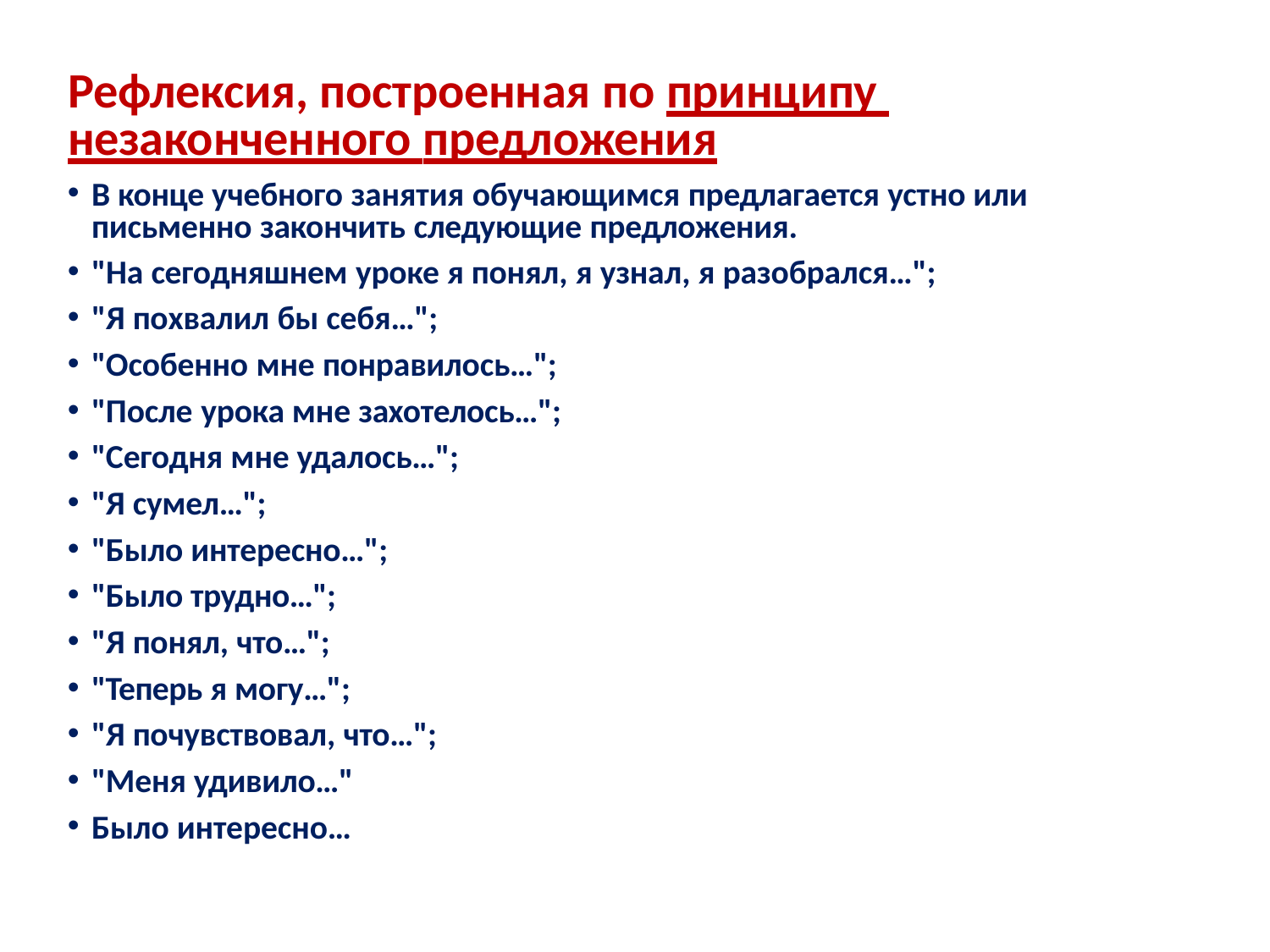

# Рефлексия, построенная по принципу  незаконченного предложения
В конце учебного занятия обучающимся предлагается устно или  письменно закончить следующие предложения.
"На сегодняшнем уроке я понял, я узнал, я разобрался…";
"Я похвалил бы себя…";
"Особенно мне понравилось…";
"После урока мне захотелось…";
"Сегодня мне удалось…";
"Я сумел…";
"Было интересно…";
"Было трудно…";
"Я понял, что…";
"Теперь я могу…";
"Я почувствовал, что…";
"Меня удивило…"
Было интересно…